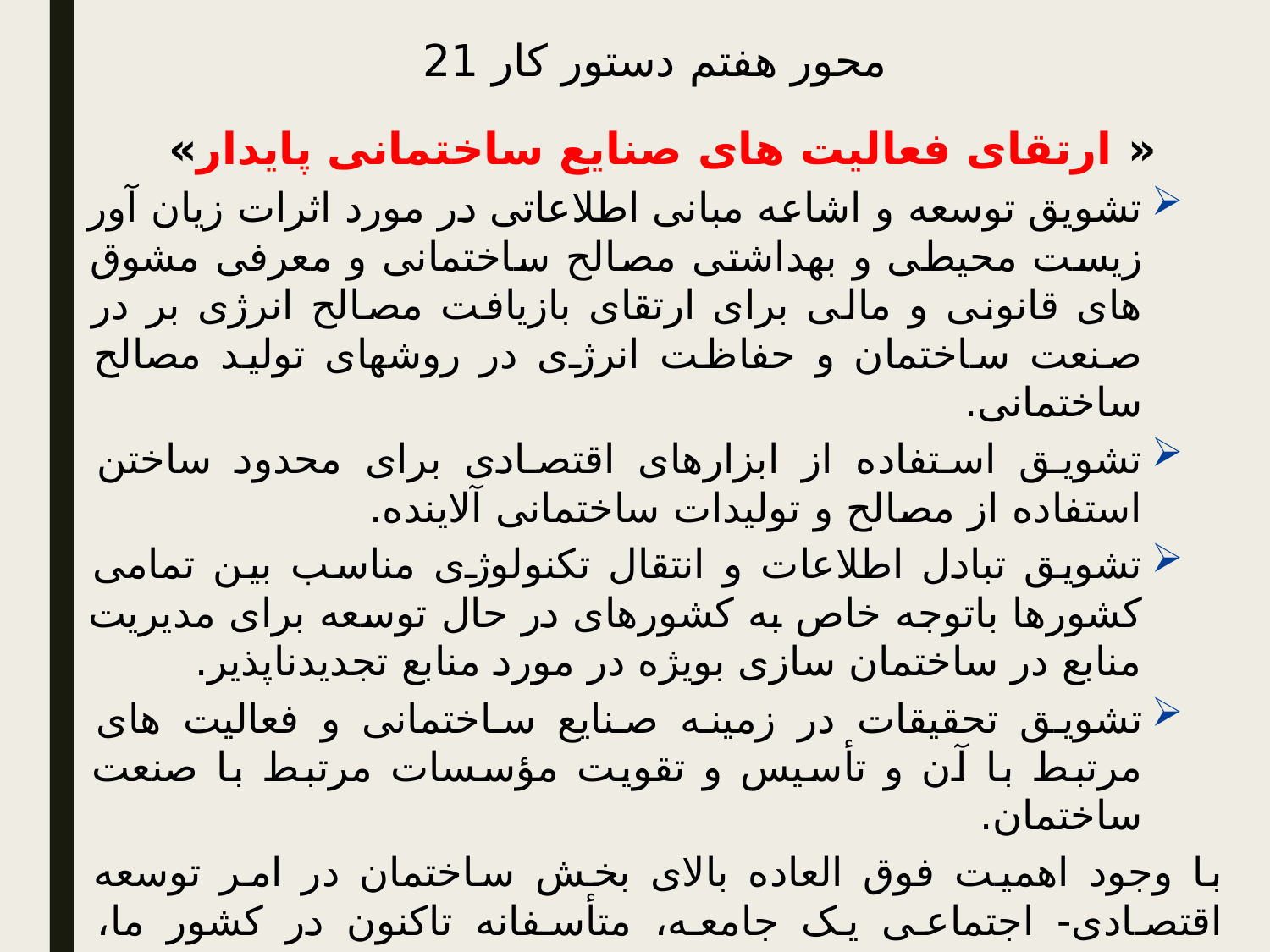

محور هفتم دستور کار 21
« ارتقای فعالیت های صنایع ساختمانی پایدار»
تشویق توسعه و اشاعه مبانی اطلاعاتی در مورد اثرات زیان آور زیست محیطی و بهداشتی مصالح ساختمانی و معرفی مشوق های قانونی و مالی برای ارتقای بازیافت مصالح انرژی بر در صنعت ساختمان و حفاظت انرژی در روشهای تولید مصالح ساختمانی.
تشویق استفاده از ابزارهای اقتصادی برای محدود ساختن استفاده از مصالح و تولیدات ساختمانی آلاینده.
تشویق تبادل اطلاعات و انتقال تکنولوژی مناسب بین تمامی کشورها باتوجه خاص به کشورهای در حال توسعه برای مدیریت منابع در ساختمان سازی بویژه در مورد منابع تجدیدناپذیر.
تشویق تحقیقات در زمینه صنایع ساختمانی و فعالیت های مرتبط با آن و تأسیس و تقویت مؤسسات مرتبط با صنعت ساختمان.
با وجود اهمیت فوق العاده بالای بخش ساختمان در امر توسعه اقتصادی- اجتماعی یک جامعه، متأسفانه تاکنون در کشور ما، سازمانی که بطور جدی به این امر مهم بپردازد و بخش ساختمان را هدایت کند وجود ندارد، فلذا به روشنی پیداست که هیچ کدام از توصیه های دستور کار 21 در زمینه صنایع ساختمانی، در برنامه های توسعه اقتصادی- اجتماعی کشور نمودی ندارد.